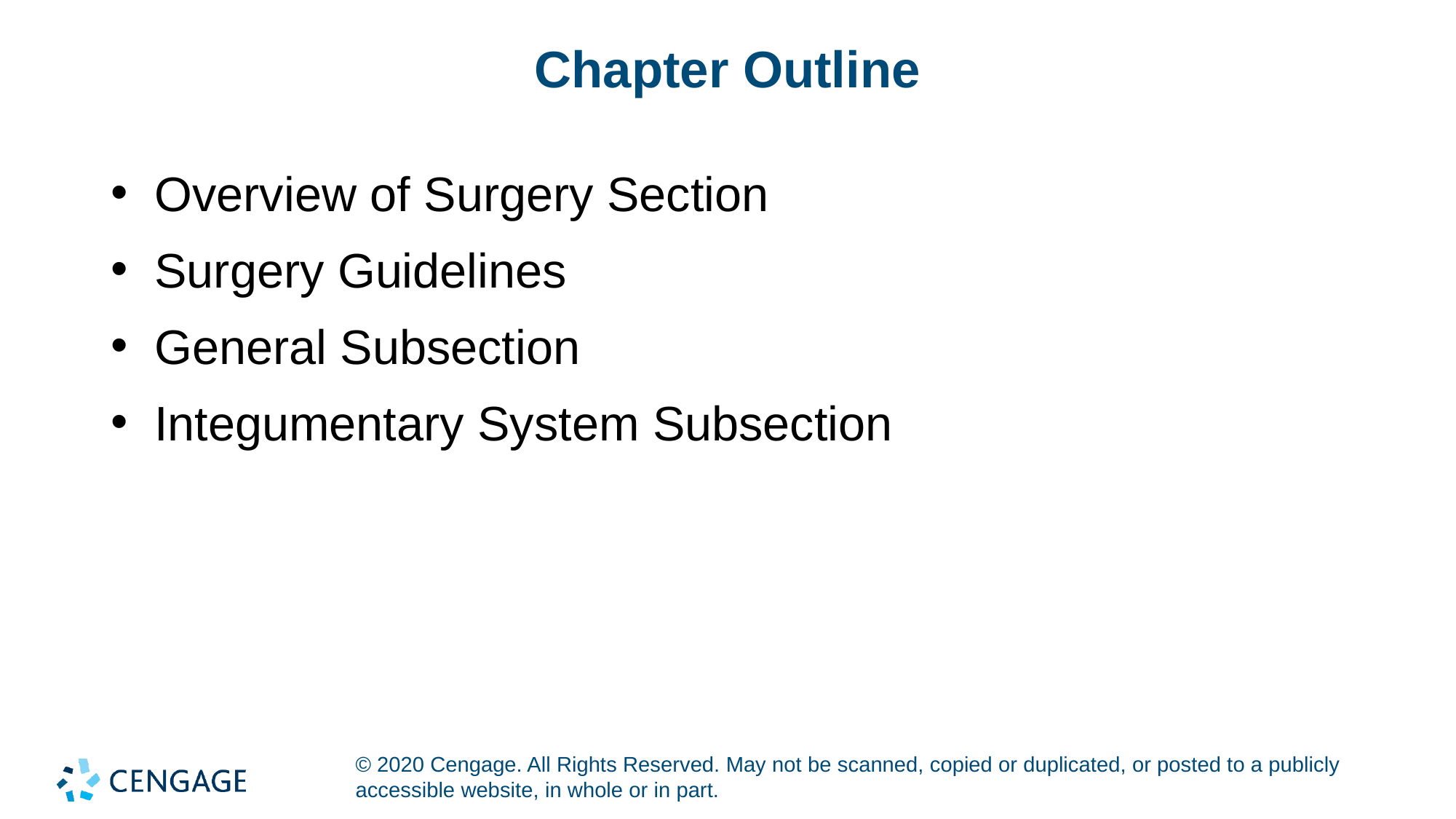

# Chapter Outline
Overview of Surgery Section
Surgery Guidelines
General Subsection
Integumentary System Subsection